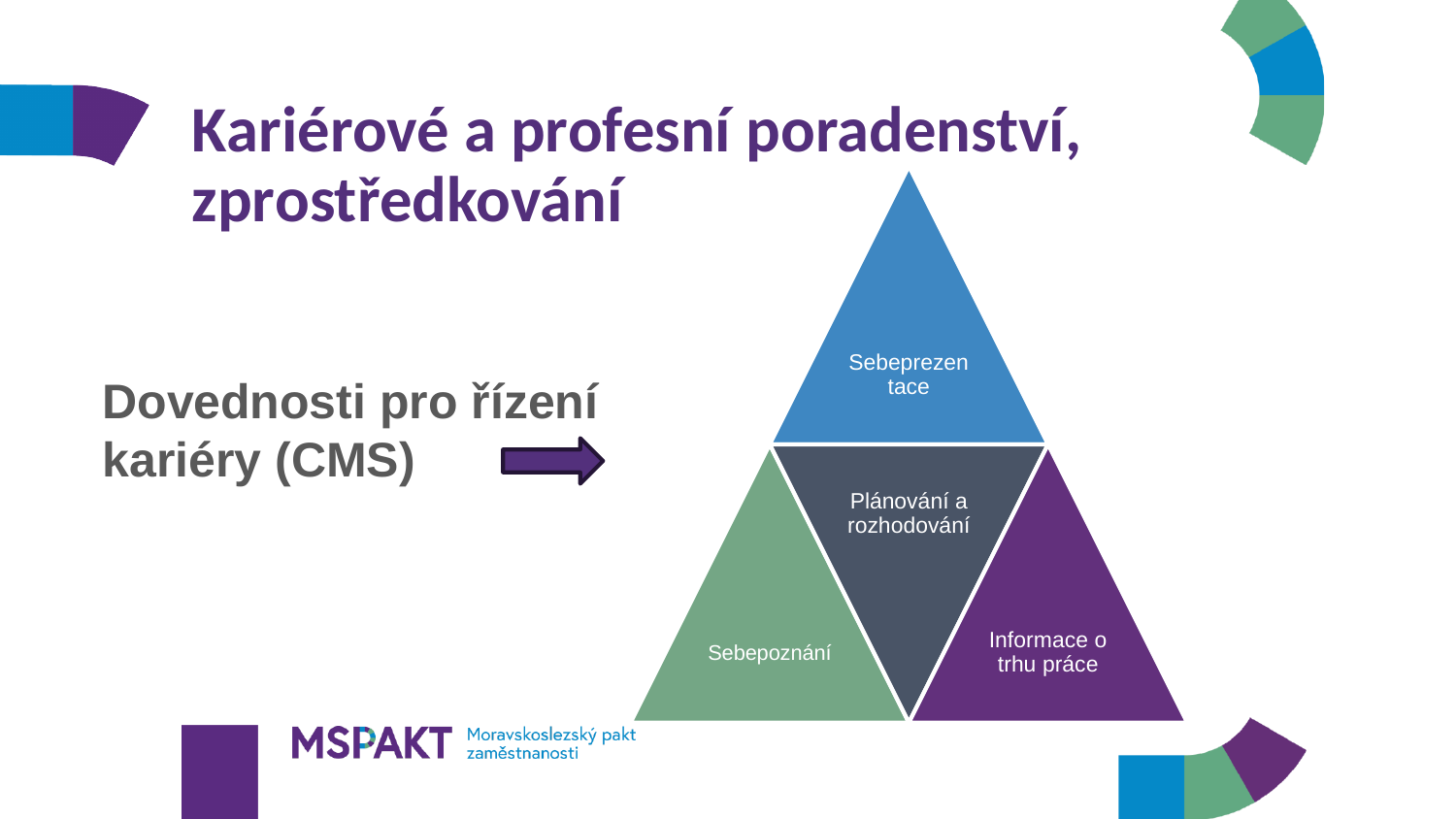

# Kariérové a profesní poradenství, zprostředkování
Sebeprezentace
Sebepoznání
Plánování a rozhodování
Informace o trhu práce
Dovednosti pro řízení kariéry (CMS)